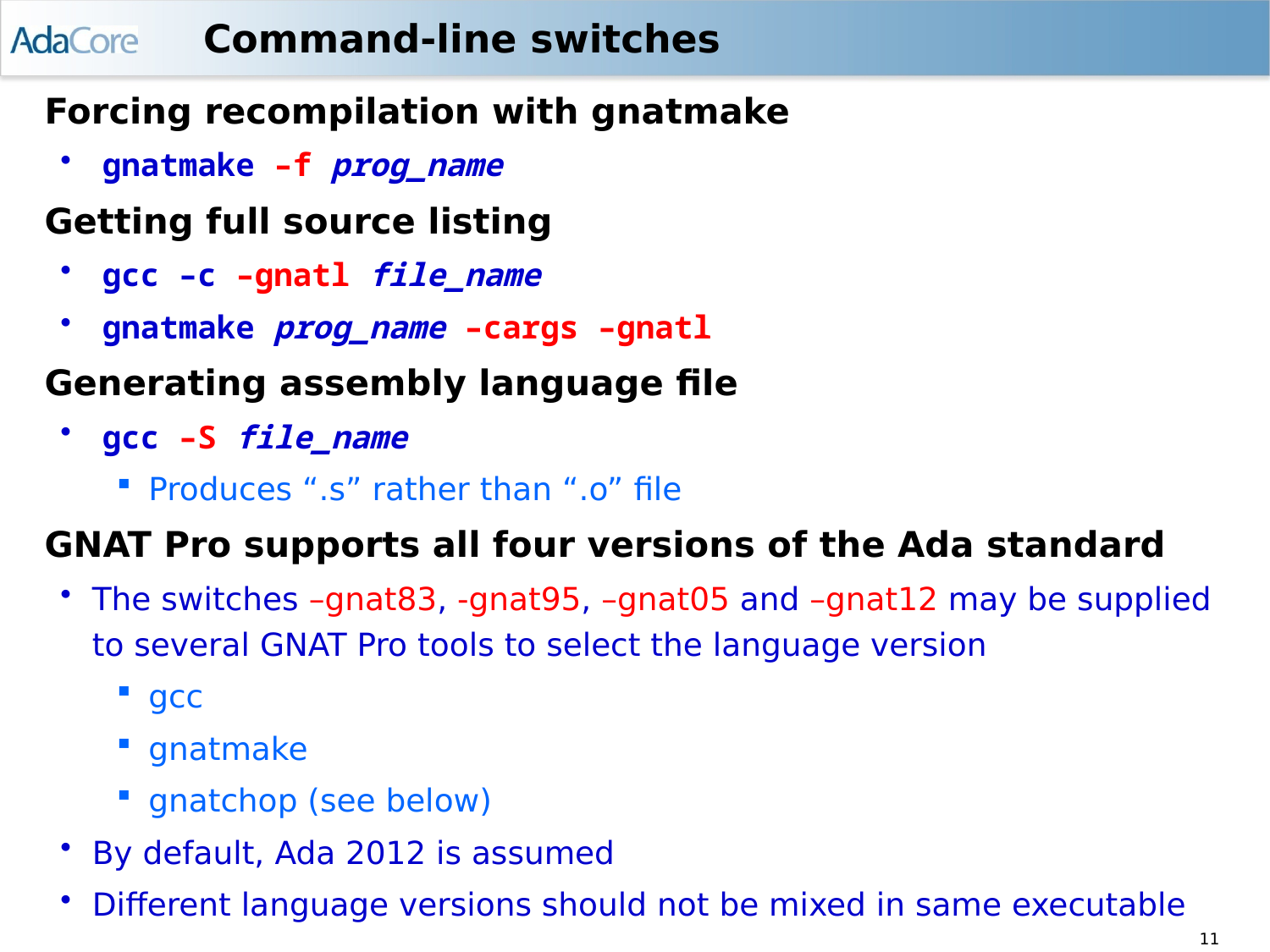

# Command-line switches
Forcing recompilation with gnatmake
 gnatmake –f prog_name
Getting full source listing
 gcc –c –gnatl file_name
 gnatmake prog_name –cargs –gnatl
Generating assembly language file
 gcc –S file_name
Produces “.s” rather than “.o” file
GNAT Pro supports all four versions of the Ada standard
The switches –gnat83, -gnat95, –gnat05 and –gnat12 may be supplied to several GNAT Pro tools to select the language version
gcc
gnatmake
gnatchop (see below)
By default, Ada 2012 is assumed
Different language versions should not be mixed in same executable